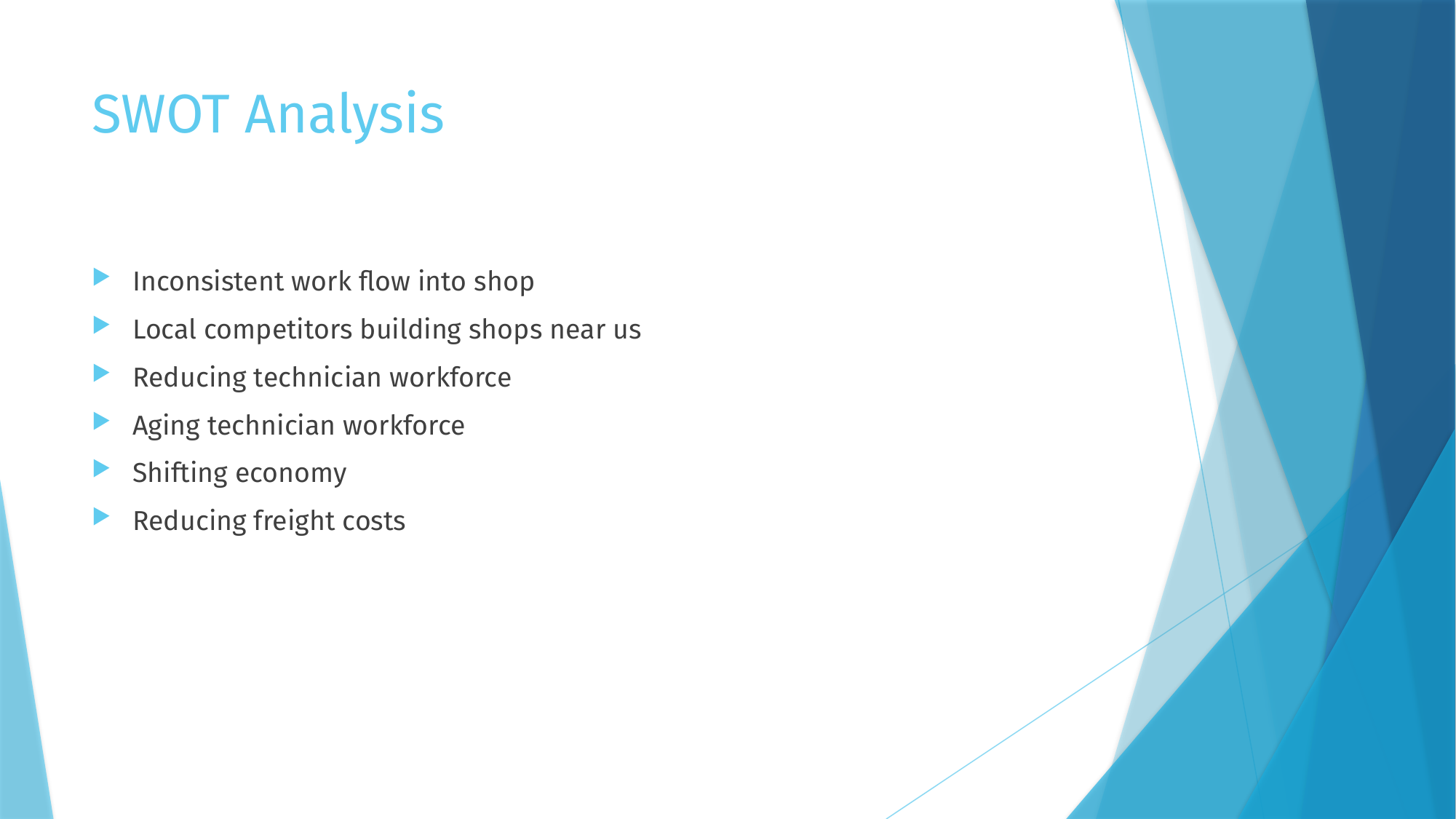

# SWOT Analysis
Inconsistent work flow into shop
Local competitors building shops near us
Reducing technician workforce
Aging technician workforce
Shifting economy
Reducing freight costs